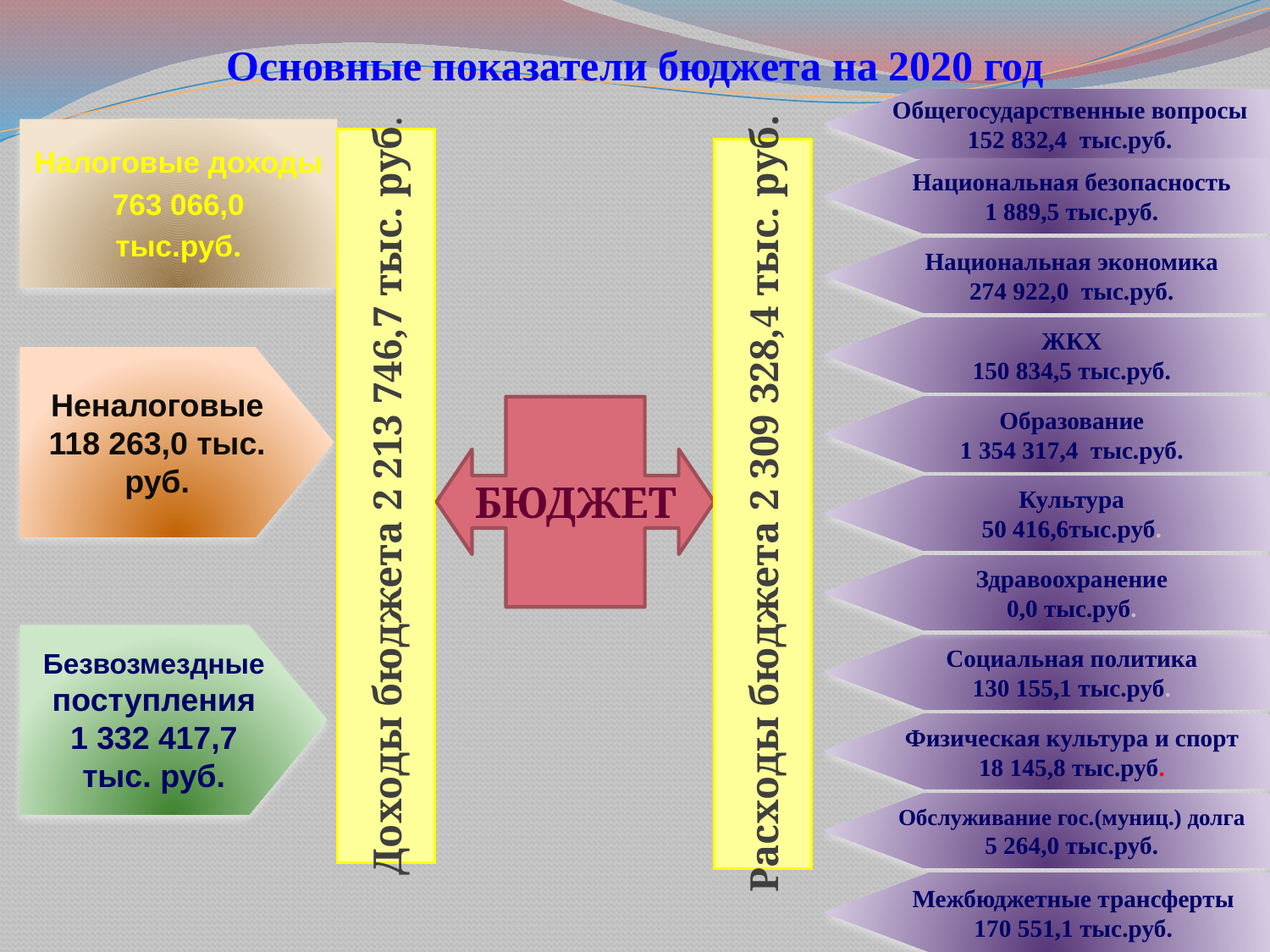

# Основные показатели бюджета на 2020 год
Общегосударственные вопросы
152 832,4  тыс.руб.
Налоговые доходы
763 066,0
тыс.руб.
Доходы бюджета 2 213 746,7 тыс. руб.
Расходы бюджета 2 309 328,4 тыс. руб.
Национальная безопасность
1 889,5 тыс.руб.

Национальная экономика
274 922,0  тыс.руб.
.
ЖКХ
150 834,5 тыс.руб.
Неналоговые 118 263,0 тыс. руб.
БЮДЖЕТ
Образование
1 354 317,4  тыс.руб.
Культура
50 416,6тыс.руб.
Здравоохранение
0,0 тыс.руб.
Безвозмездные поступления
1 332 417,7
тыс. руб.
Социальная политика
130 155,1 тыс.руб.
Физическая культура и спорт
18 145,8 тыс.руб.
Обслуживание гос.(муниц.) долга
5 264,0 тыс.руб.
Межбюджетные трансферты
170 551,1 тыс.руб.